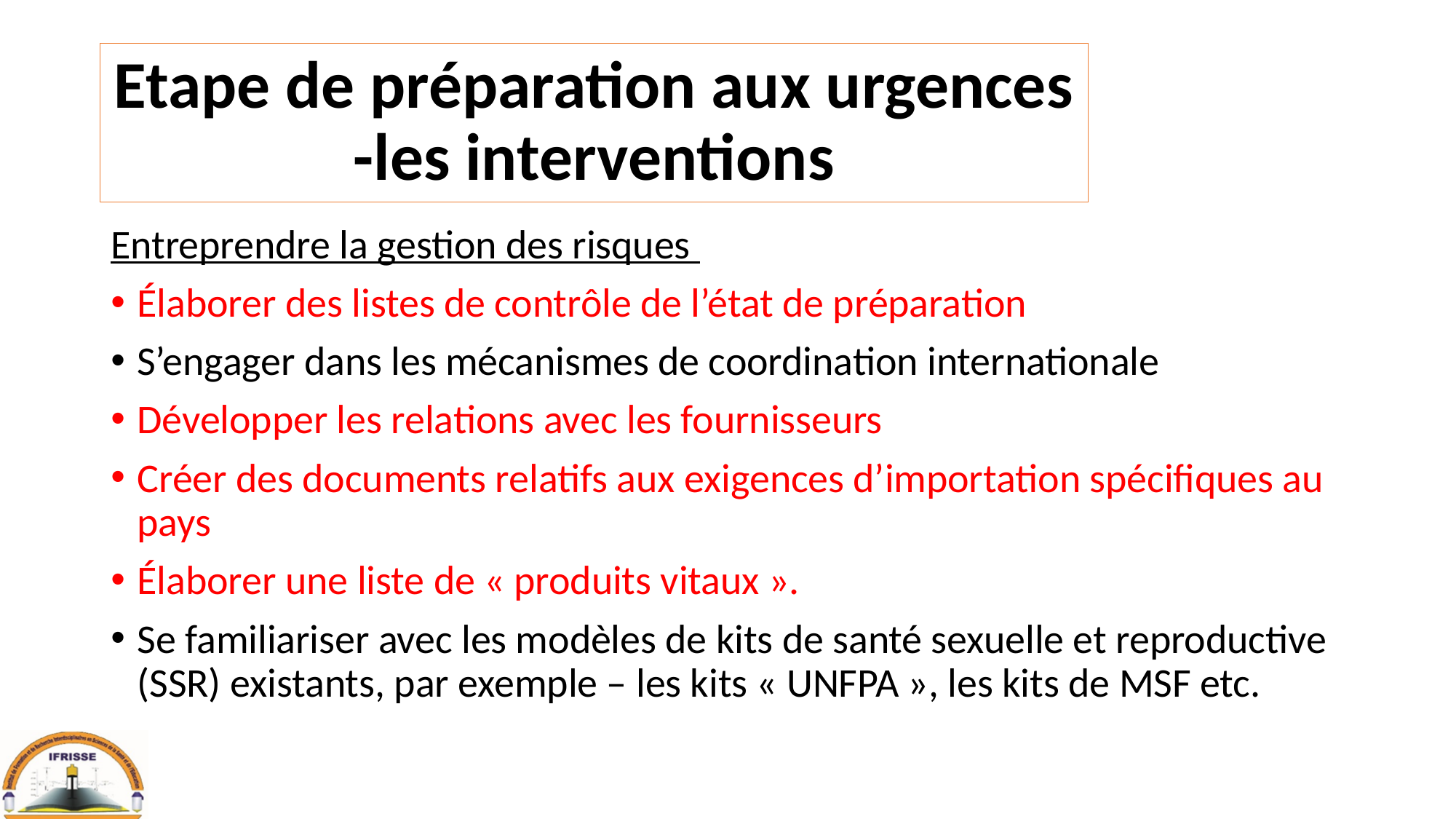

# Etape de préparation aux urgences -les interventions
Entreprendre la gestion des risques
Élaborer des listes de contrôle de l’état de préparation
S’engager dans les mécanismes de coordination internationale
Développer les relations avec les fournisseurs
Créer des documents relatifs aux exigences d’importation spécifiques au pays
Élaborer une liste de « produits vitaux ».
Se familiariser avec les modèles de kits de santé sexuelle et reproductive (SSR) existants, par exemple – les kits « UNFPA », les kits de MSF etc.